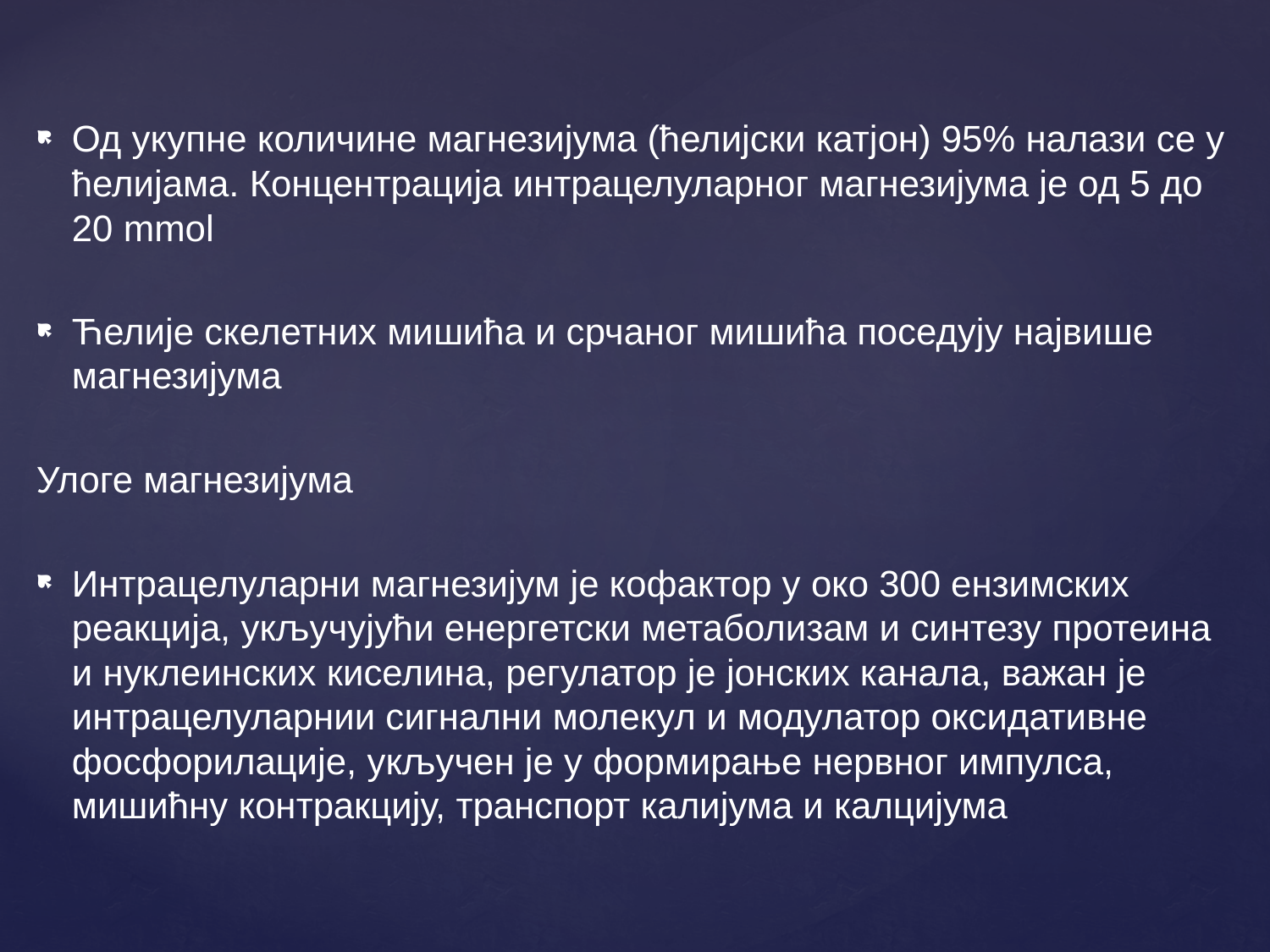

Од укупне количине магнезијума (ћелијски катјон) 95% налази се у ћелијама. Концентрација интрацелуларног магнезијума је од 5 до 20 mmol

Ћелије скелетних мишића и срчаног мишића поседују највише магнезијума

Улоге магнезијума

Интрацелуларни магнезијум је кофактор у око 300 ензимских реакција, укључујући енергетски метаболизам и синтезу протеина и нуклеинских киселина, регулатор је јонских канала, важан је интрацелуларнии сигнални молекул и модулатор оксидативне фосфорилације, укључен је у формирање нервног импулса, мишићну контракцију, транспорт калијума и калцијума